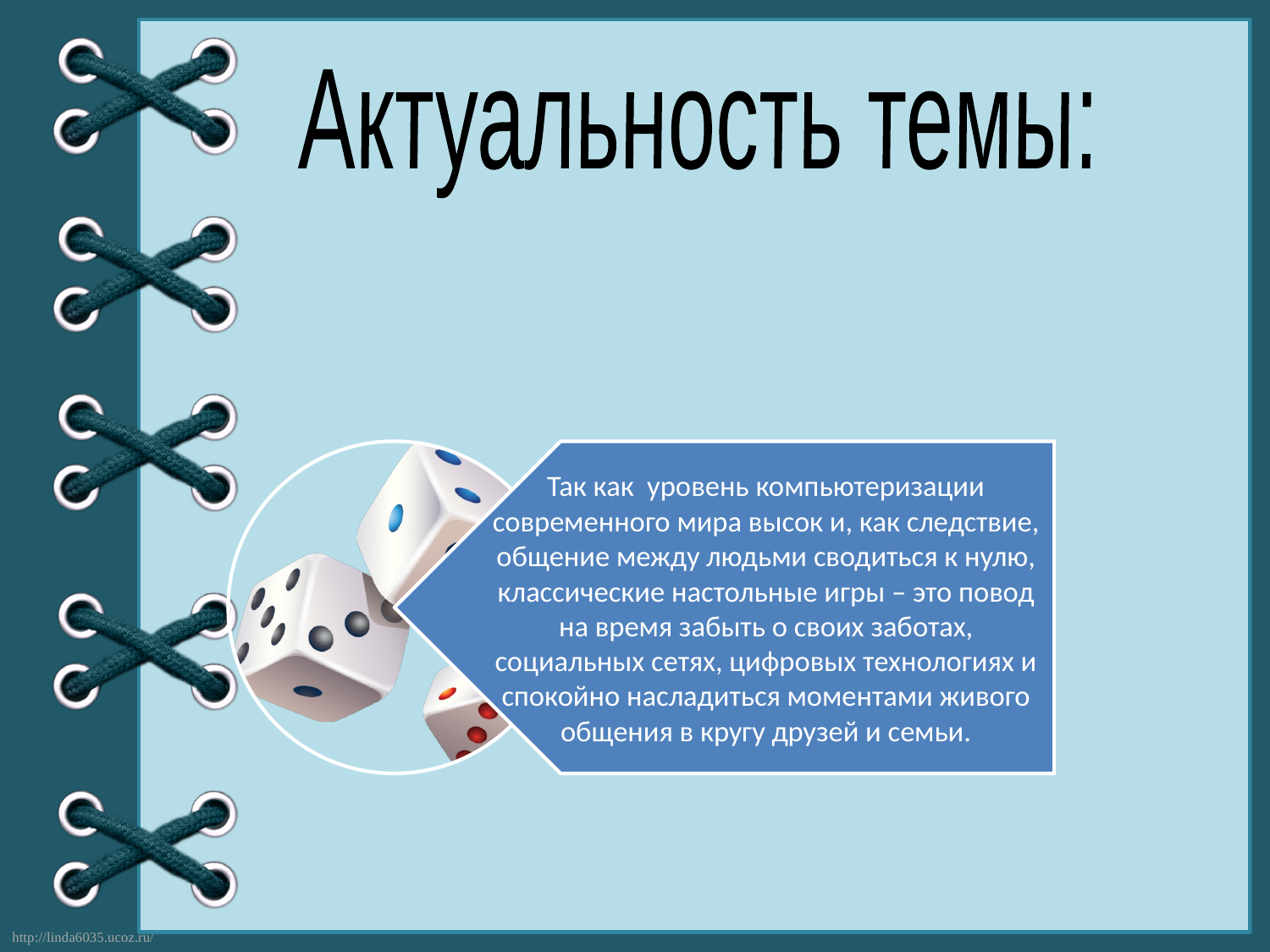

Актуальность темы:

Так как  уровень компьютеризации современного мира высок и, как следствие, общение между людьми сводиться к нулю, классические настольные игры – это повод на время забыть о своих заботах, социальных сетях, цифровых технологиях и спокойно насладиться моментами живого общения в кругу друзей и семьи.